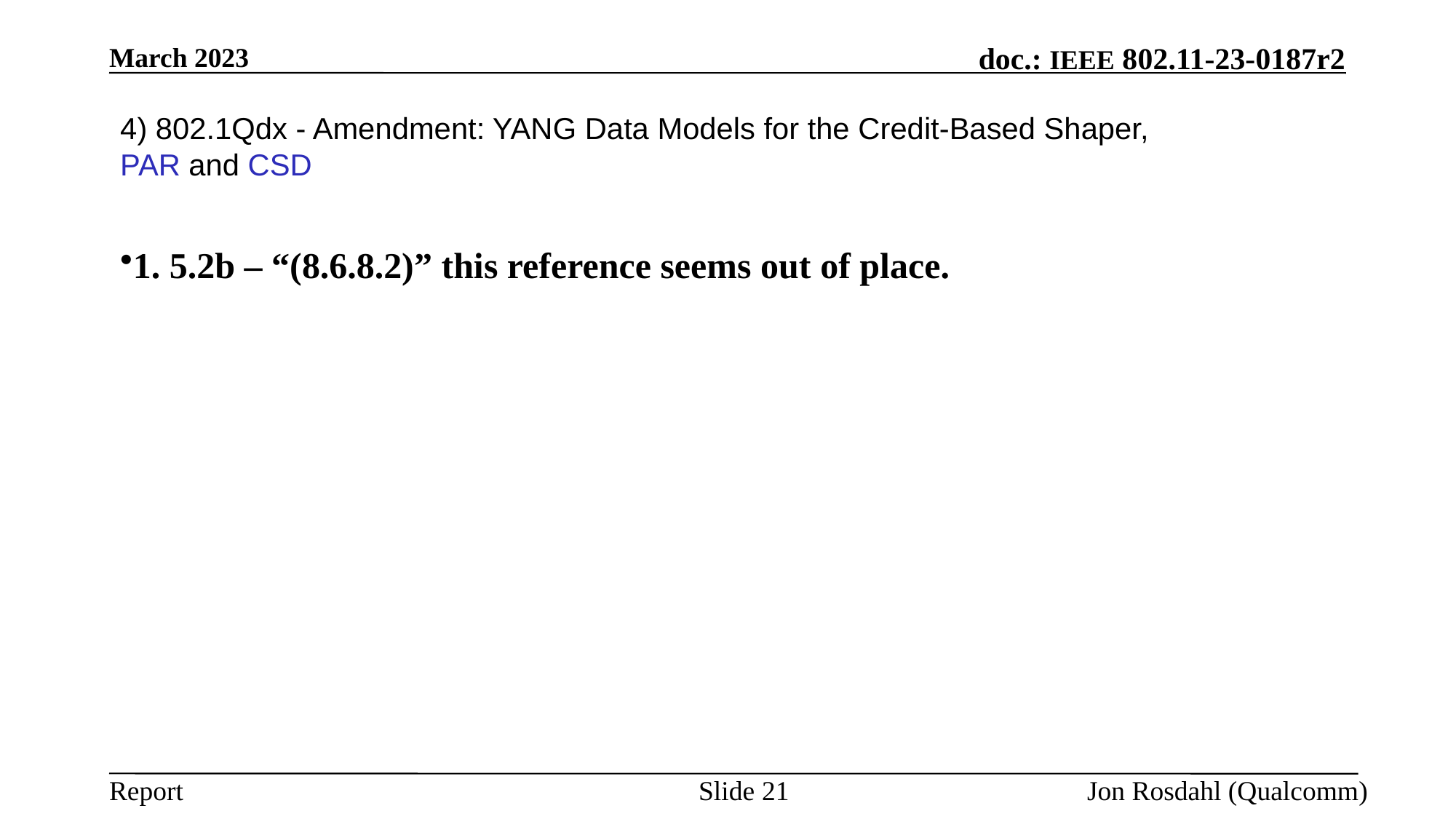

March 2023
# 4) 802.1Qdx - Amendment: YANG Data Models for the Credit-Based Shaper, PAR and CSD
1. 5.2b – “(8.6.8.2)” this reference seems out of place.

Slide 21
Jon Rosdahl (Qualcomm)